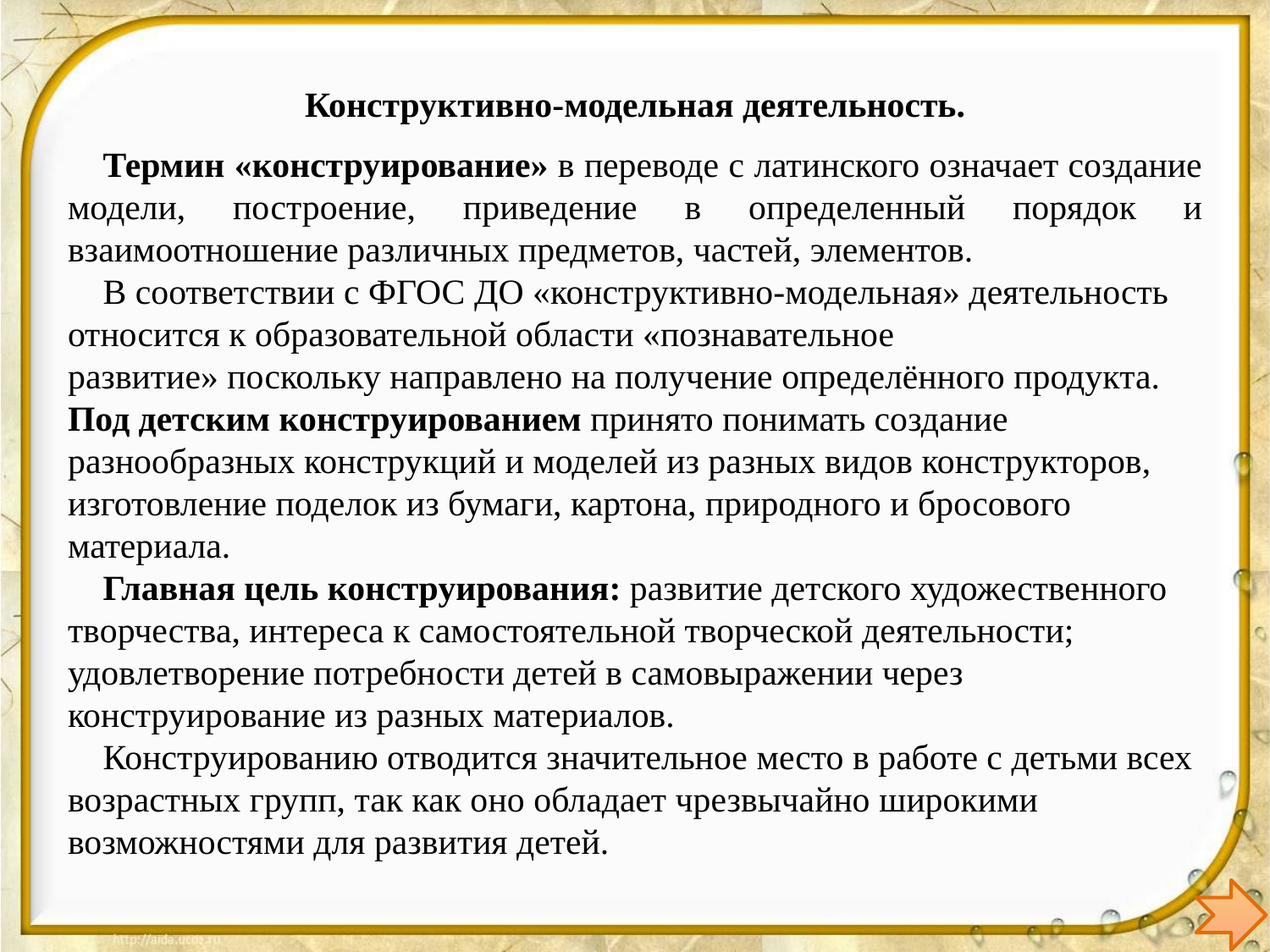

Конструктивно-модельная деятельность.
Термин «конструирование» в переводе с латинского означает создание модели, построение, приведение в определенный порядок и взаимоотношение различных предметов, частей, элементов.
В соответствии с ФГОС ДО «конструктивно-модельная» деятельность относится к образовательной области «познавательное развитие» поскольку направлено на получение определённого продукта. Под детским конструированием принято понимать создание разнообразных конструкций и моделей из разных видов конструкторов, изготовление поделок из бумаги, картона, природного и бросового материала.
Главная цель конструирования: развитие детского художественного творчества, интереса к самостоятельной творческой деятельности; удовлетворение потребности детей в самовыражении через конструирование из разных материалов.
Конструированию отводится значительное место в работе с детьми всех возрастных групп, так как оно обладает чрезвычайно широкими возможностями для развития детей.